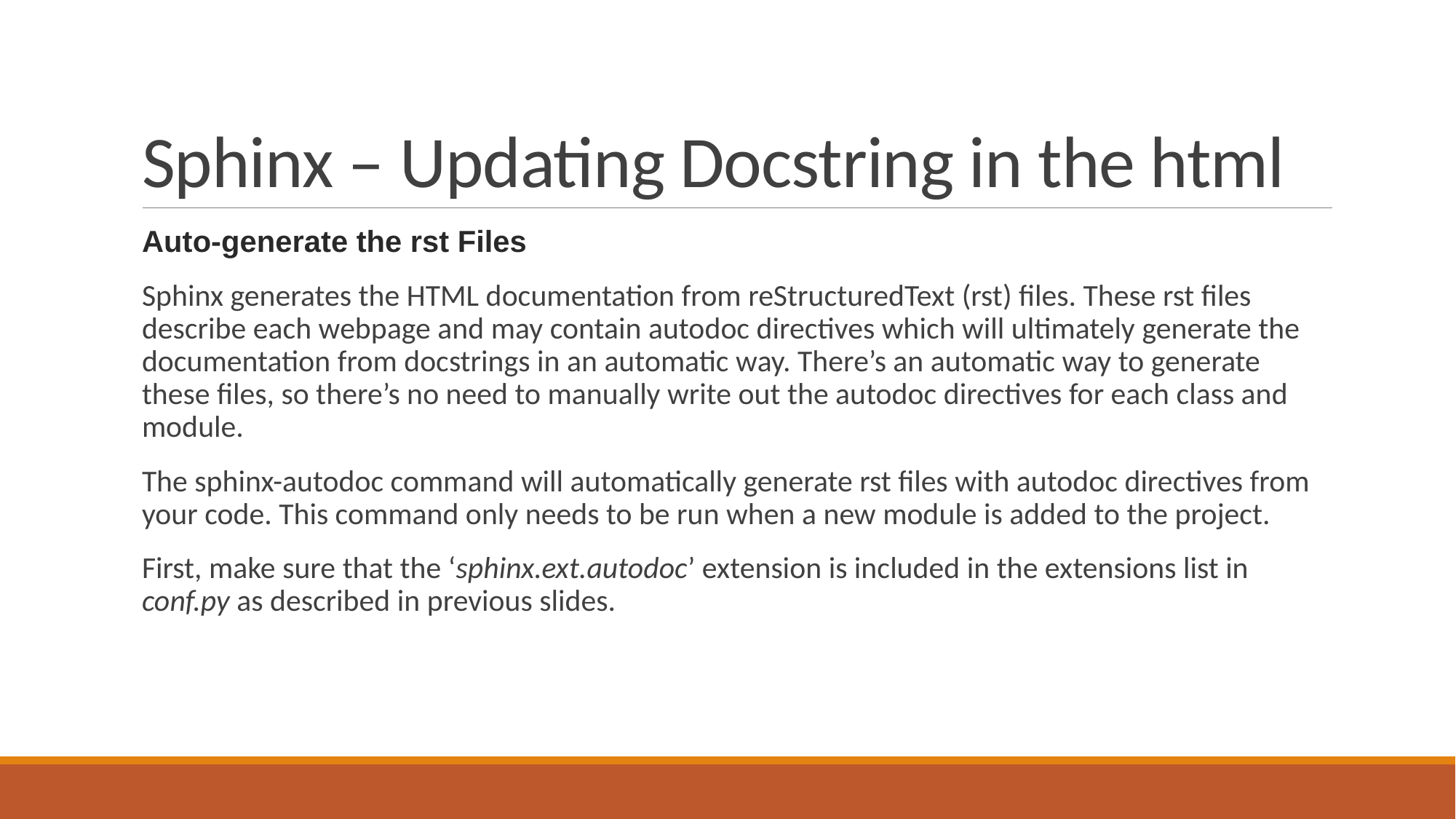

# Sphinx – Updating Docstring in the html
Auto-generate the rst Files
Sphinx generates the HTML documentation from reStructuredText (rst) files. These rst files describe each webpage and may contain autodoc directives which will ultimately generate the documentation from docstrings in an automatic way. There’s an automatic way to generate these files, so there’s no need to manually write out the autodoc directives for each class and module.
The sphinx-autodoc command will automatically generate rst files with autodoc directives from your code. This command only needs to be run when a new module is added to the project.
First, make sure that the ‘sphinx.ext.autodoc’ extension is included in the extensions list in conf.py as described in previous slides.